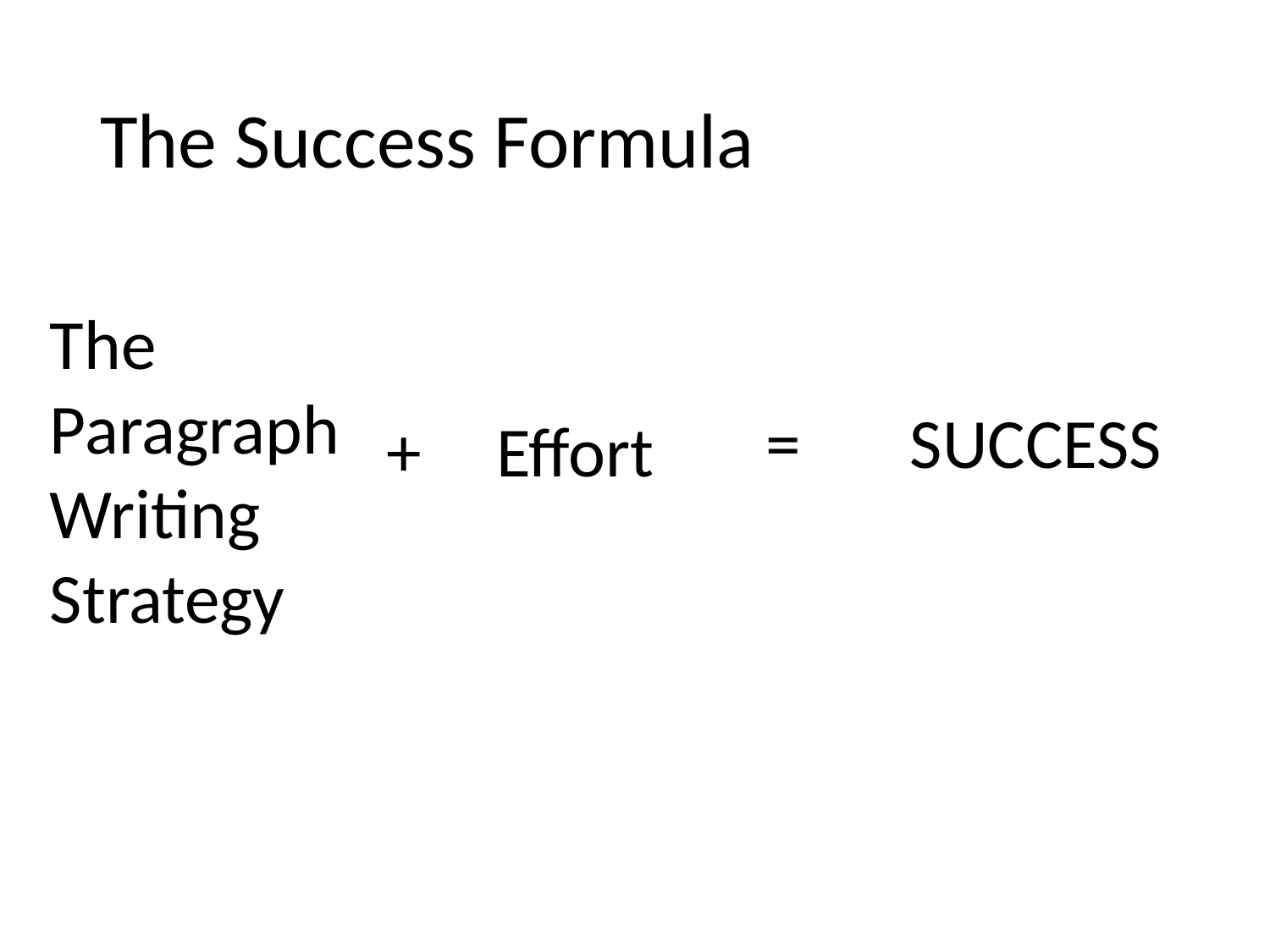

# The Success Formula
The Paragraph Writing Strategy
=
SUCCESS
+
Effort